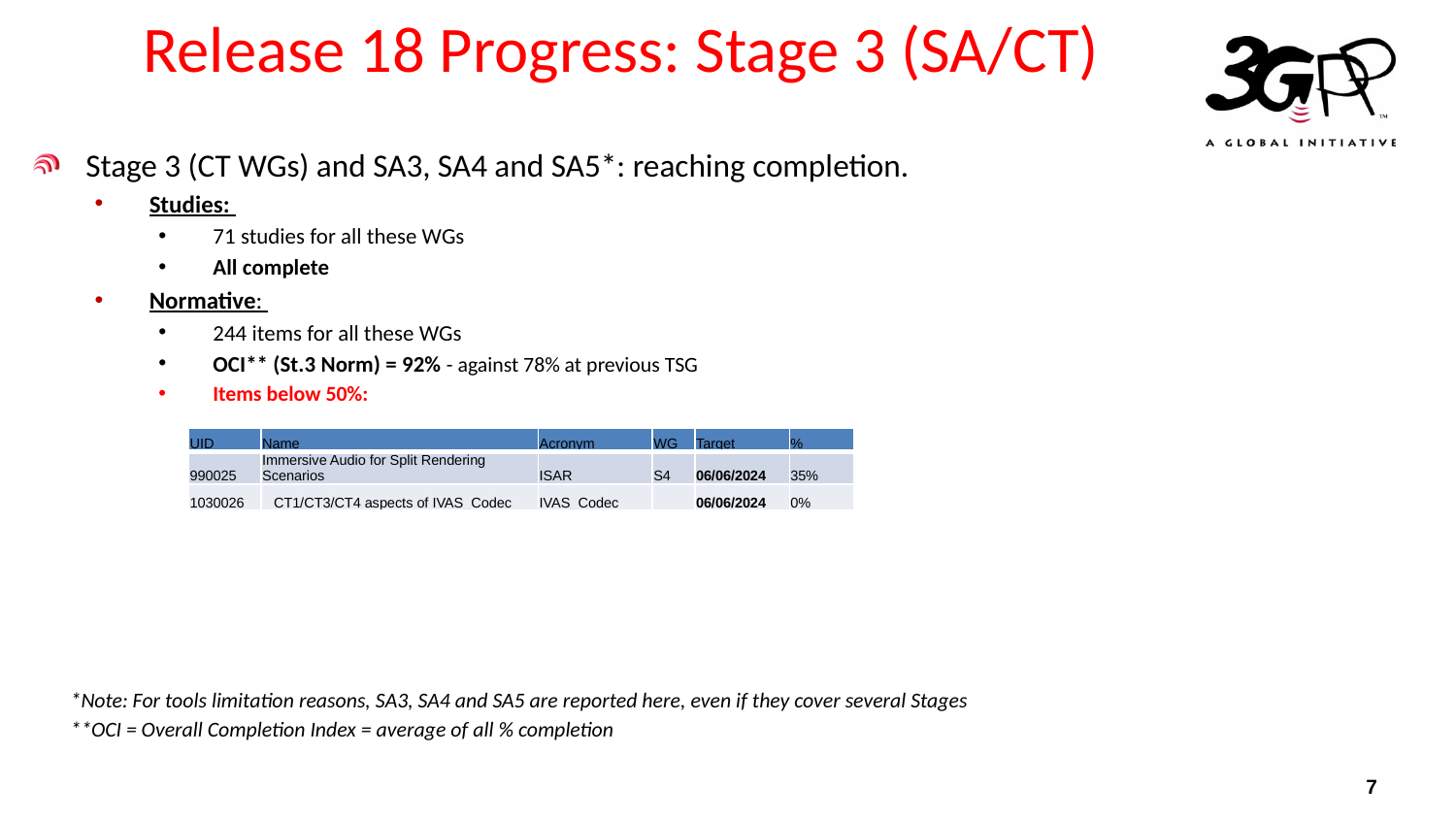

# Release 18 Progress: Stage 3 (SA/CT)
Stage 3 (CT WGs) and SA3, SA4 and SA5*: reaching completion.
Studies:
71 studies for all these WGs
All complete
Normative:
244 items for all these WGs
OCI** (St.3 Norm) = 92% - against 78% at previous TSG
Items below 50%:

| UID | Name | Acronym | WG | Target | % |
| --- | --- | --- | --- | --- | --- |
| 990025 | Immersive Audio for Split Rendering Scenarios | ISAR | S4 | 06/06/2024 | 35% |
| 1030026 | CT1/CT3/CT4 aspects of IVAS\_Codec | IVAS\_Codec |  | 06/06/2024 | 0% |
*Note: For tools limitation reasons, SA3, SA4 and SA5 are reported here, even if they cover several Stages
**OCI = Overall Completion Index = average of all % completion